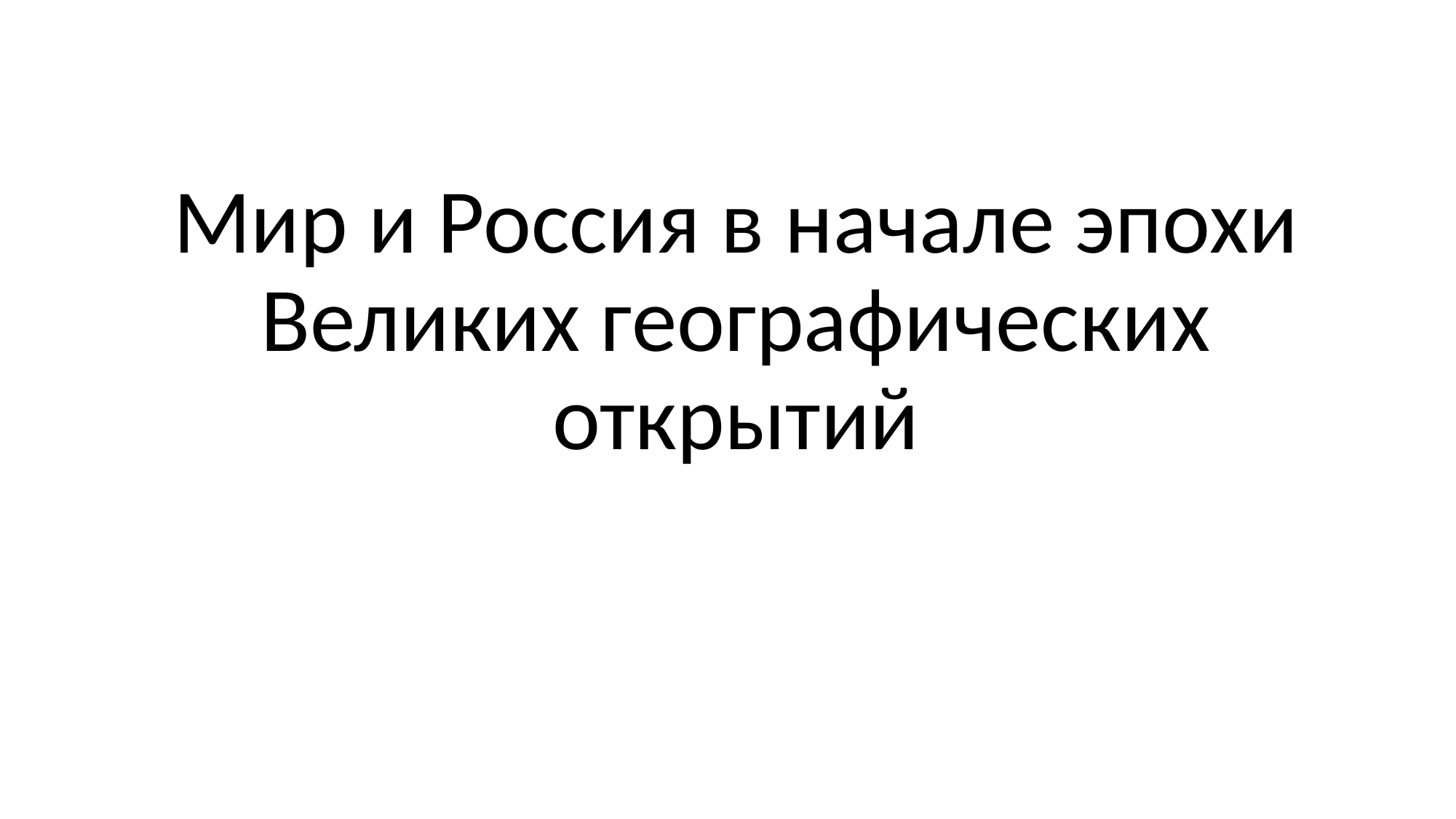

# Мир и Россия в начале эпохи Великих географических открытий